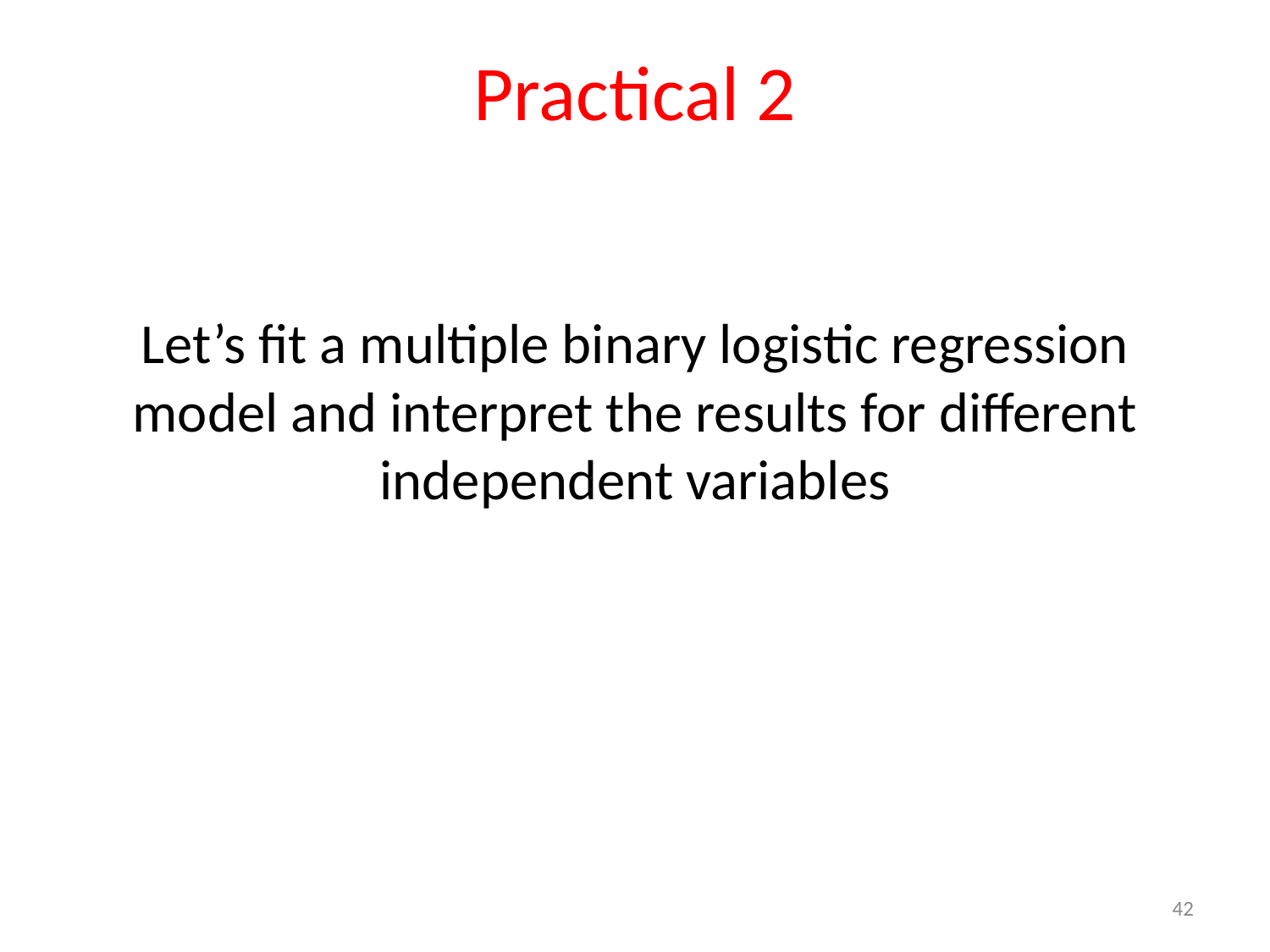

# Practical 2

Let’s fit a multiple binary logistic regression model and interpret the results for different independent variables
42